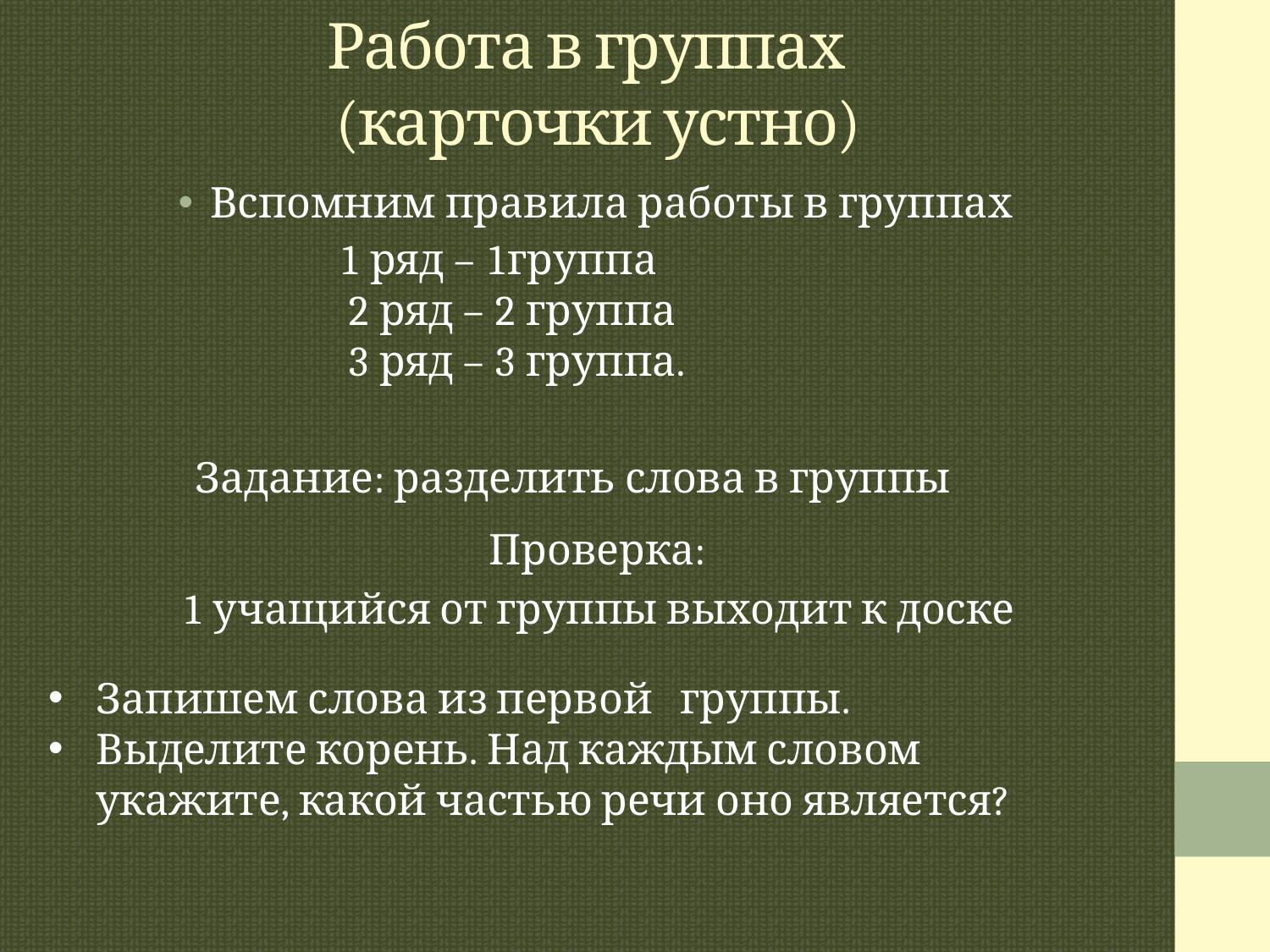

# Работа в группах (карточки устно)
Вспомним правила работы в группах
1 ряд – 1группа
 2 ряд – 2 группа
 3 ряд – 3 группа.

Задание: разделить слова в группы
Проверка:
1 учащийся от группы выходит к доске
Запишем слова из первой   группы.
Выделите корень. Над каждым словом укажите, какой частью речи оно является?